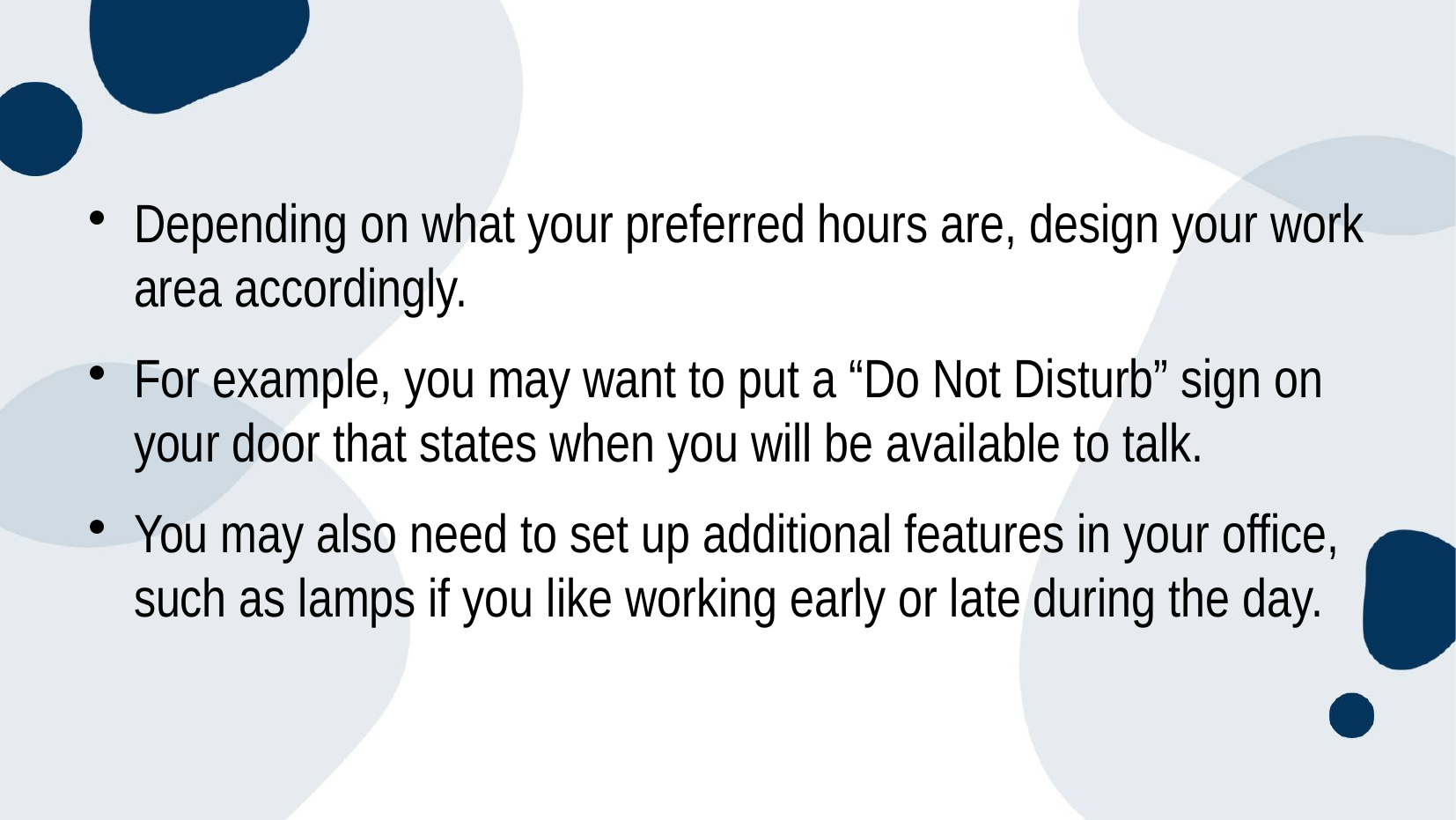

Depending on what your preferred hours are, design your work area accordingly.
For example, you may want to put a “Do Not Disturb” sign on your door that states when you will be available to talk.
You may also need to set up additional features in your office, such as lamps if you like working early or late during the day.